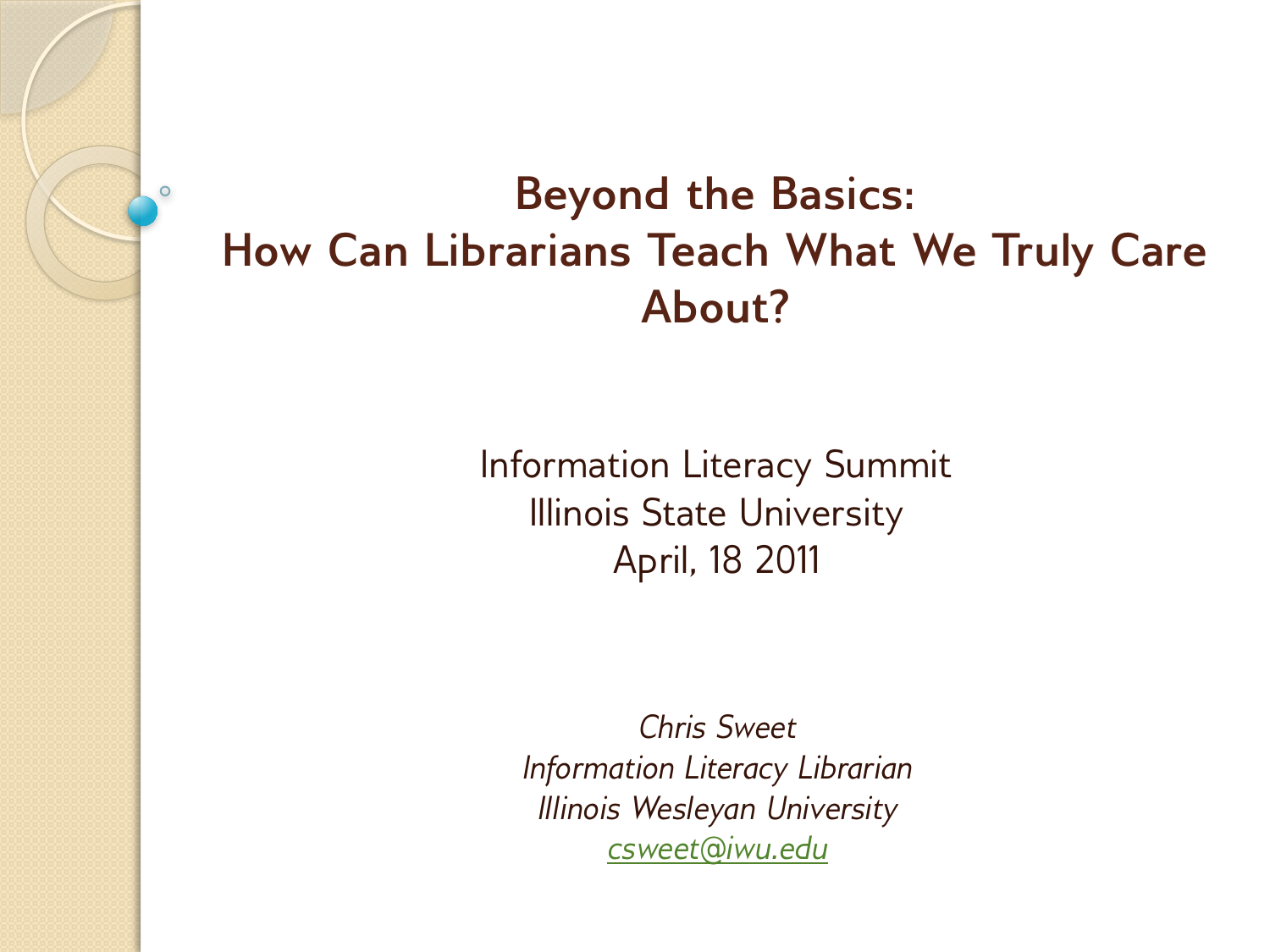

# Beyond the Basics: How Can Librarians Teach What We Truly Care About?

Information Literacy Summit
Illinois State University
April, 18 2011

Chris Sweet
Information Literacy Librarian
Illinois Wesleyan University
csweet@iwu.edu